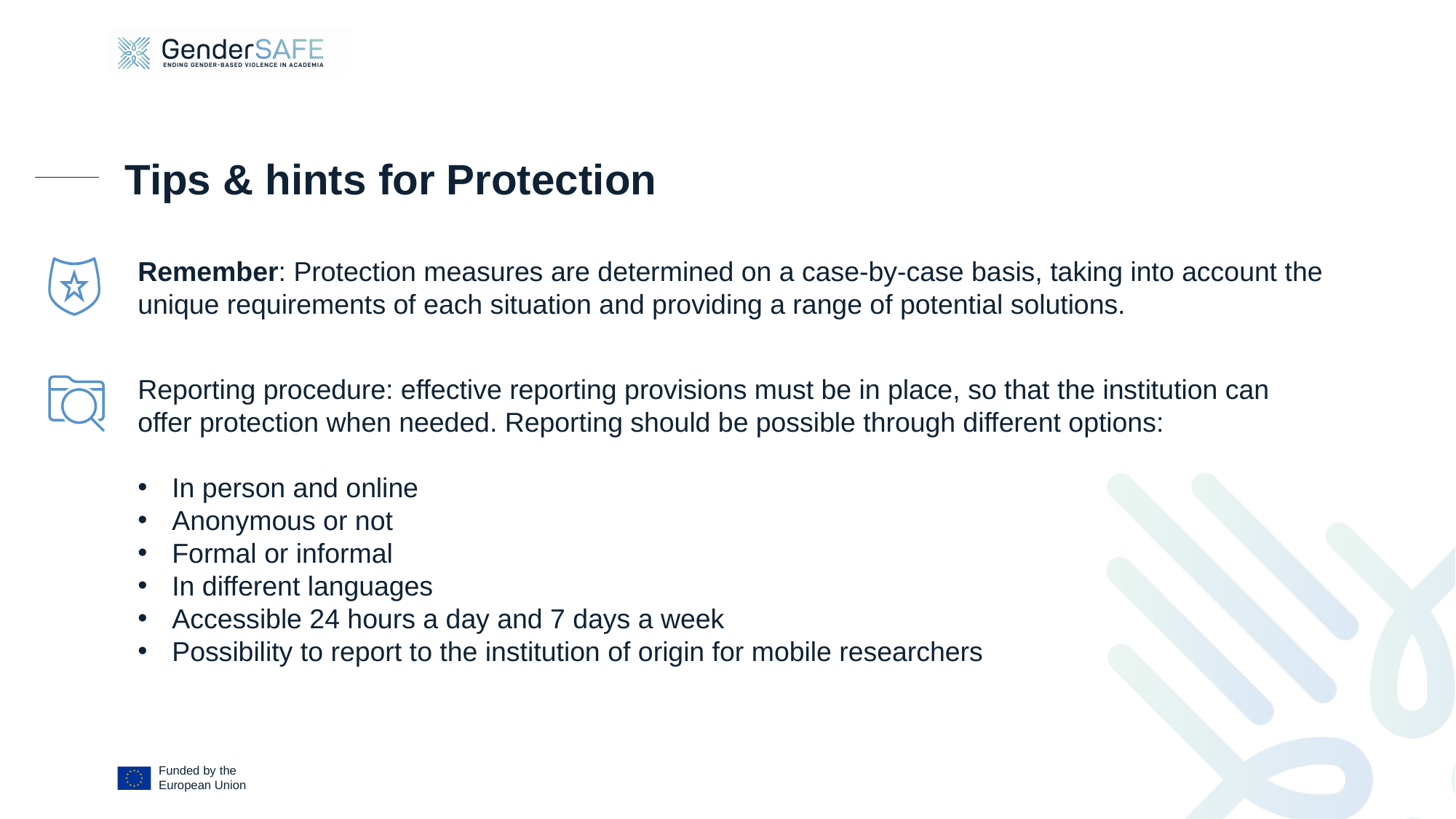

# Tips & hints for Protection
Remember: Protection measures are determined on a case-by-case basis, taking into account the unique requirements of each situation and providing a range of potential solutions.

Reporting procedure: effective reporting provisions must be in place, so that the institution can offer protection when needed. Reporting should be possible through different options: ​
 ​
In person and online ​
Anonymous or not ​
Formal or informal ​
In different languages ​
Accessible 24 hours a day and 7 days a week​
Possibility to report to the institution of origin for mobile researchers